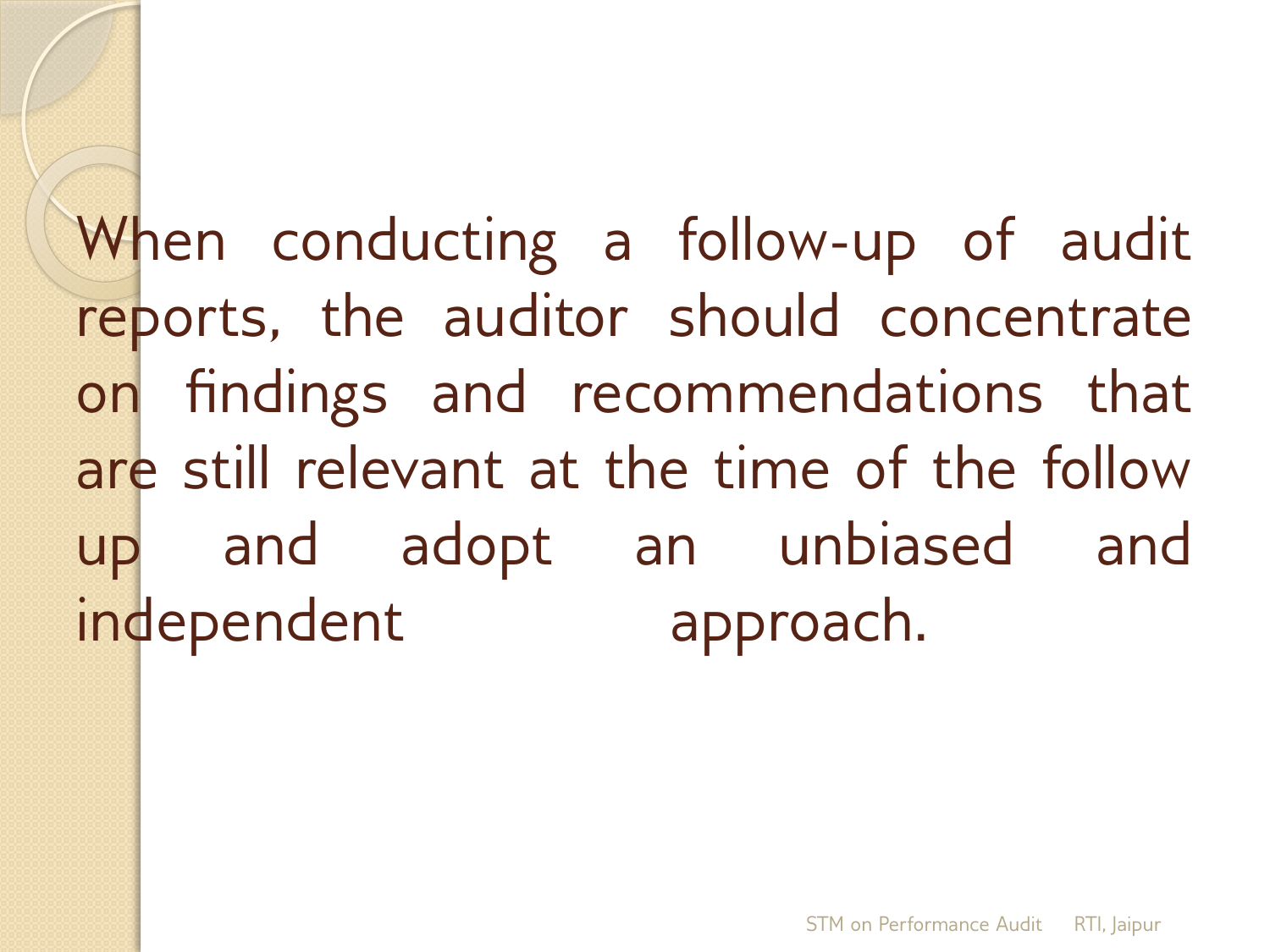

# When conducting a follow-up of audit reports, the auditor should concentrate on findings and recommendations that are still relevant at the time of the follow up and adopt an unbiased and independent approach.
STM on Performance Audit     RTI, Jaipur